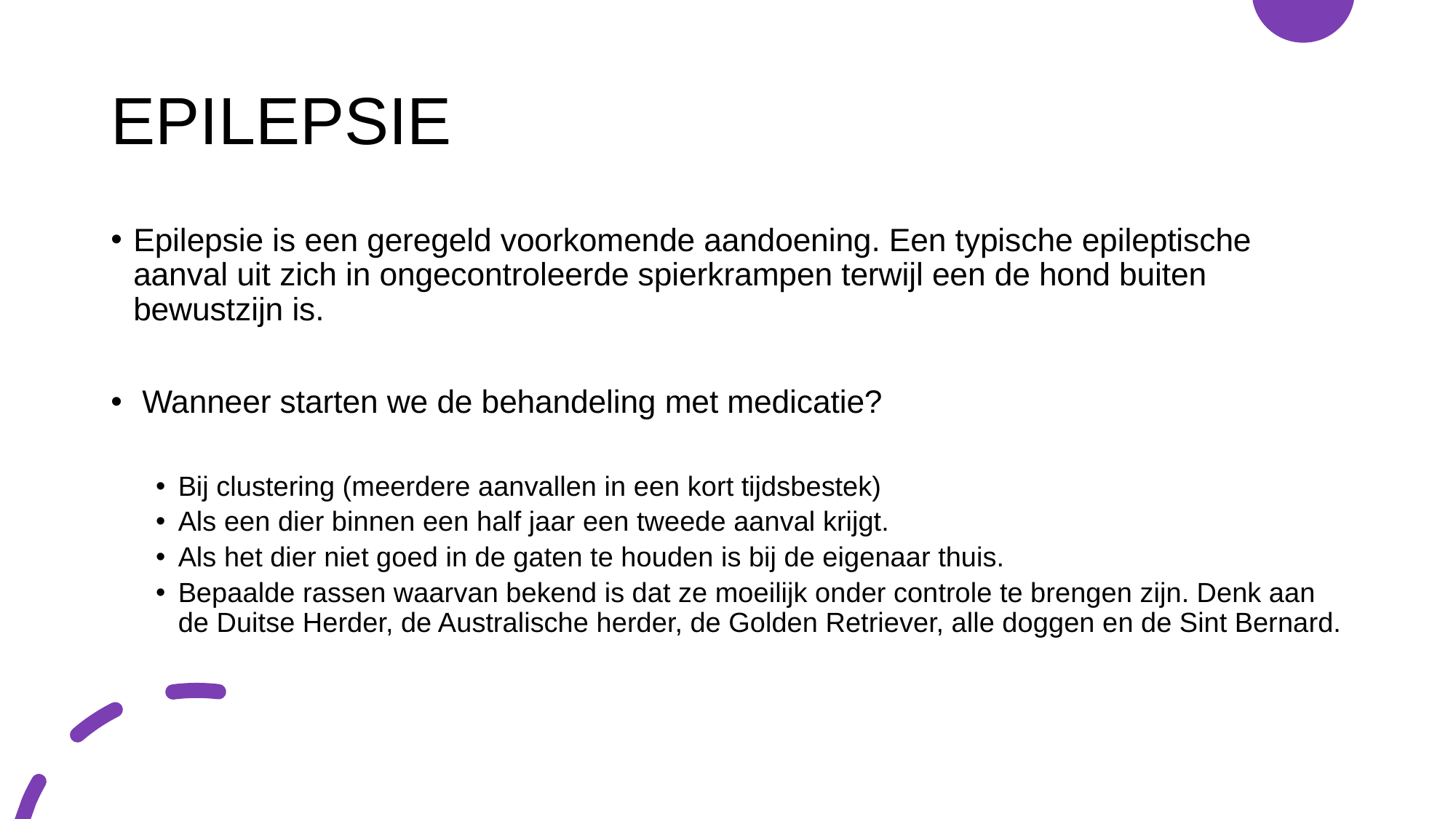

# EPILEPSIE
Epilepsie is een geregeld voorkomende aandoening. Een typische epileptische aanval uit zich in ongecontroleerde spierkrampen terwijl een de hond buiten bewustzijn is.

 Wanneer starten we de behandeling met medicatie?

Bij clustering (meerdere aanvallen in een kort tijdsbestek)
Als een dier binnen een half jaar een tweede aanval krijgt.
Als het dier niet goed in de gaten te houden is bij de eigenaar thuis.
Bepaalde rassen waarvan bekend is dat ze moeilijk onder controle te brengen zijn. Denk aan de Duitse Herder, de Australische herder, de Golden Retriever, alle doggen en de Sint Bernard.